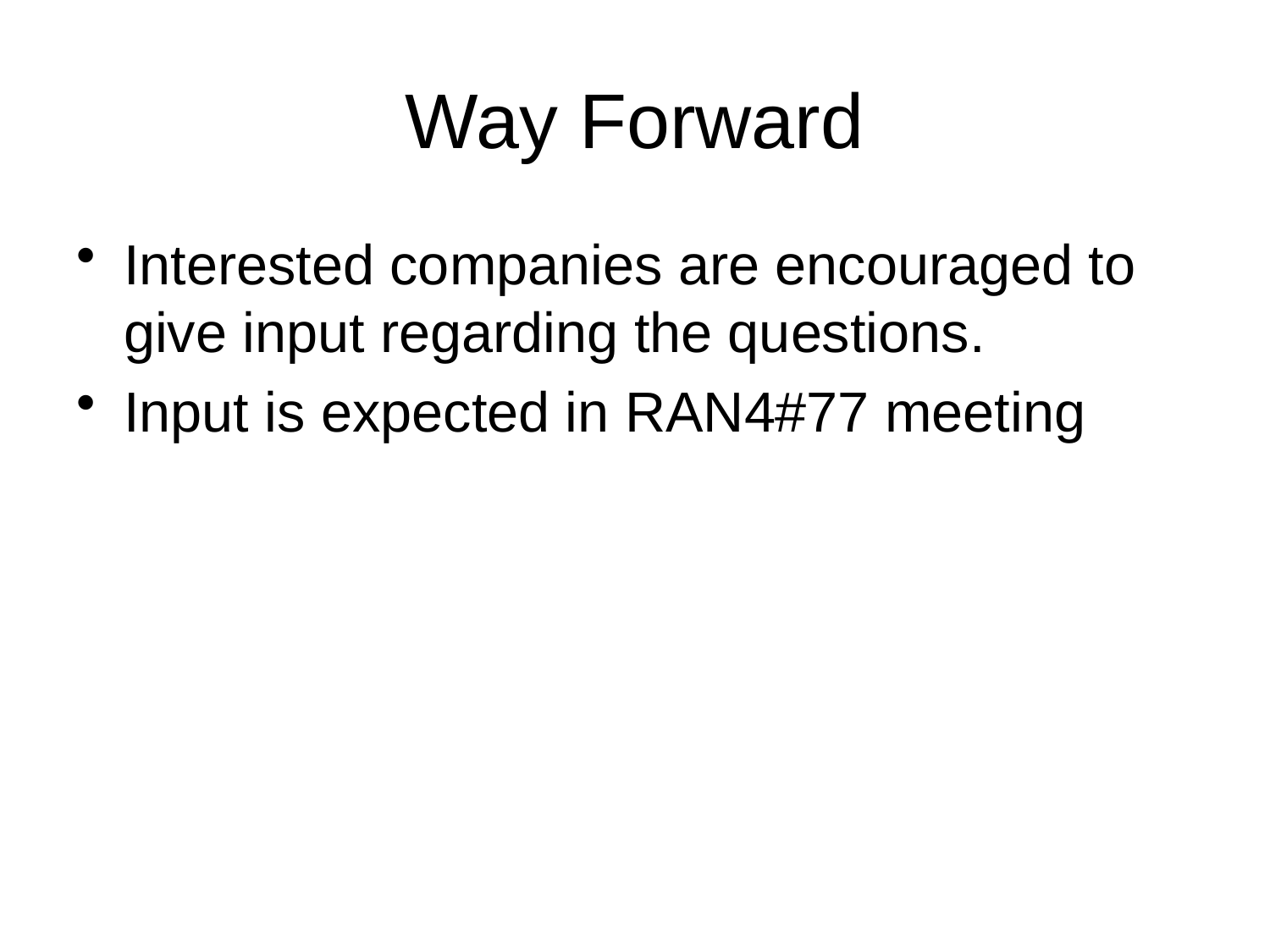

# Way Forward
Interested companies are encouraged to give input regarding the questions.
Input is expected in RAN4#77 meeting